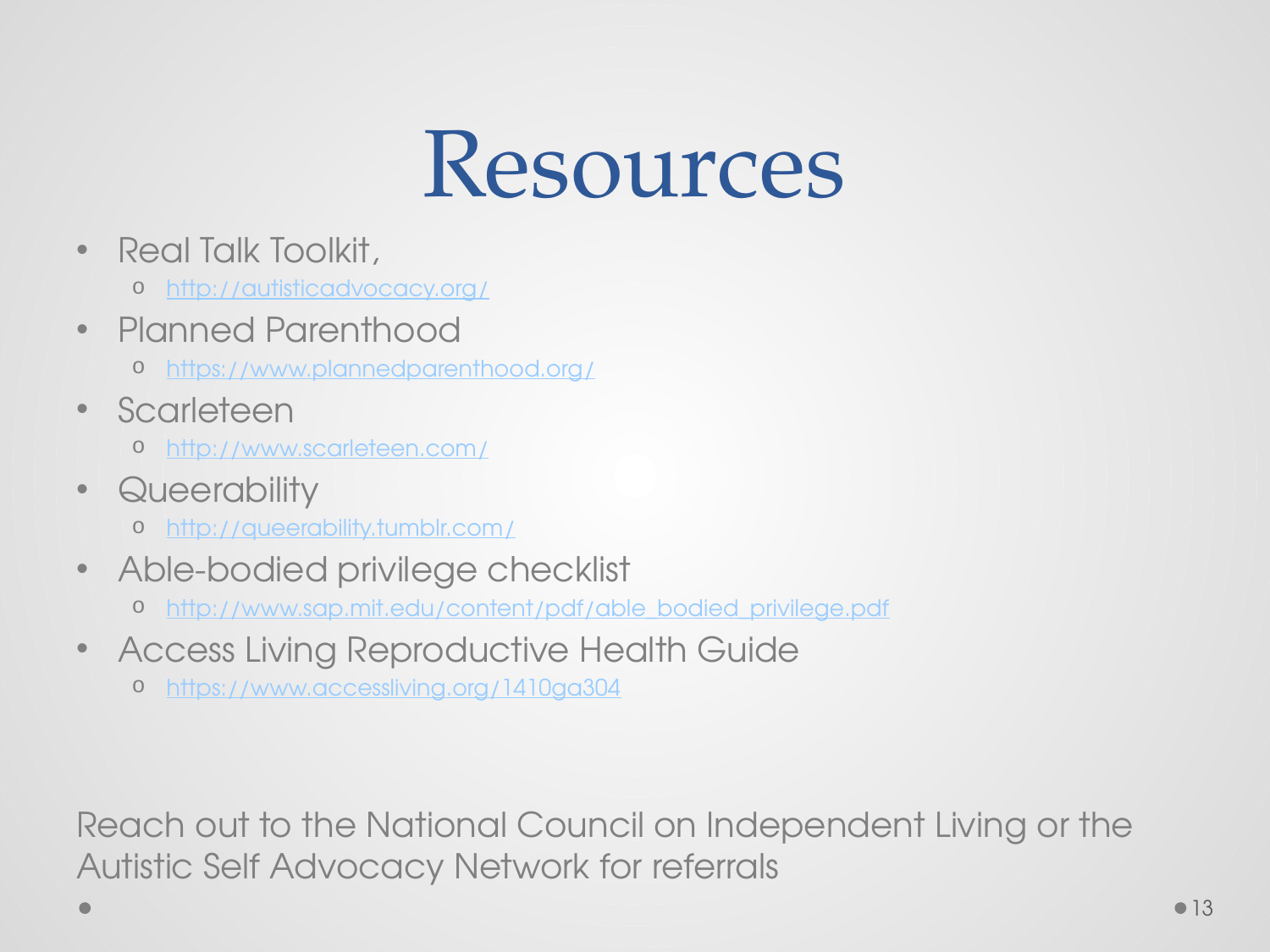

# Resources
Real Talk Toolkit,
http://autisticadvocacy.org/
Planned Parenthood
https://www.plannedparenthood.org/
Scarleteen
http://www.scarleteen.com/
Queerability
http://queerability.tumblr.com/
Able-bodied privilege checklist
http://www.sap.mit.edu/content/pdf/able_bodied_privilege.pdf
Access Living Reproductive Health Guide
https://www.accessliving.org/1410ga304

Reach out to the National Council on Independent Living or the Autistic Self Advocacy Network for referrals

13